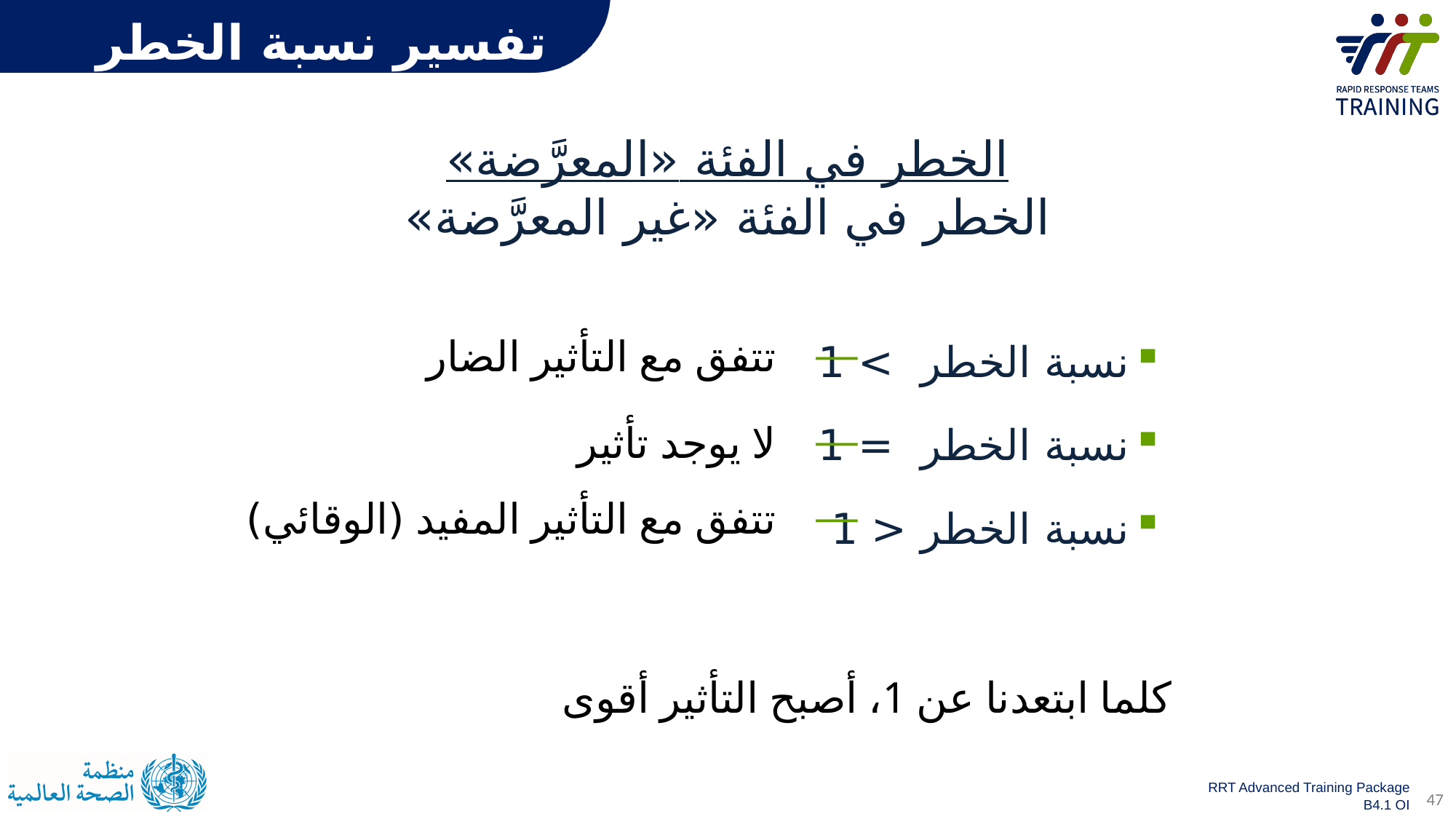

تفسير نسبة الخطر
الخطر في الفئة «المعرَّضة»
الخطر في الفئة «غير المعرَّضة»

نسبة الخطر  > 1
نسبة الخطر  = 1
نسبة الخطر < 1
تتفق مع التأثير الضار
لا يوجد تأثير
تتفق مع التأثير المفيد (الوقائي)
كلما ابتعدنا عن 1، أصبح التأثير أقوى